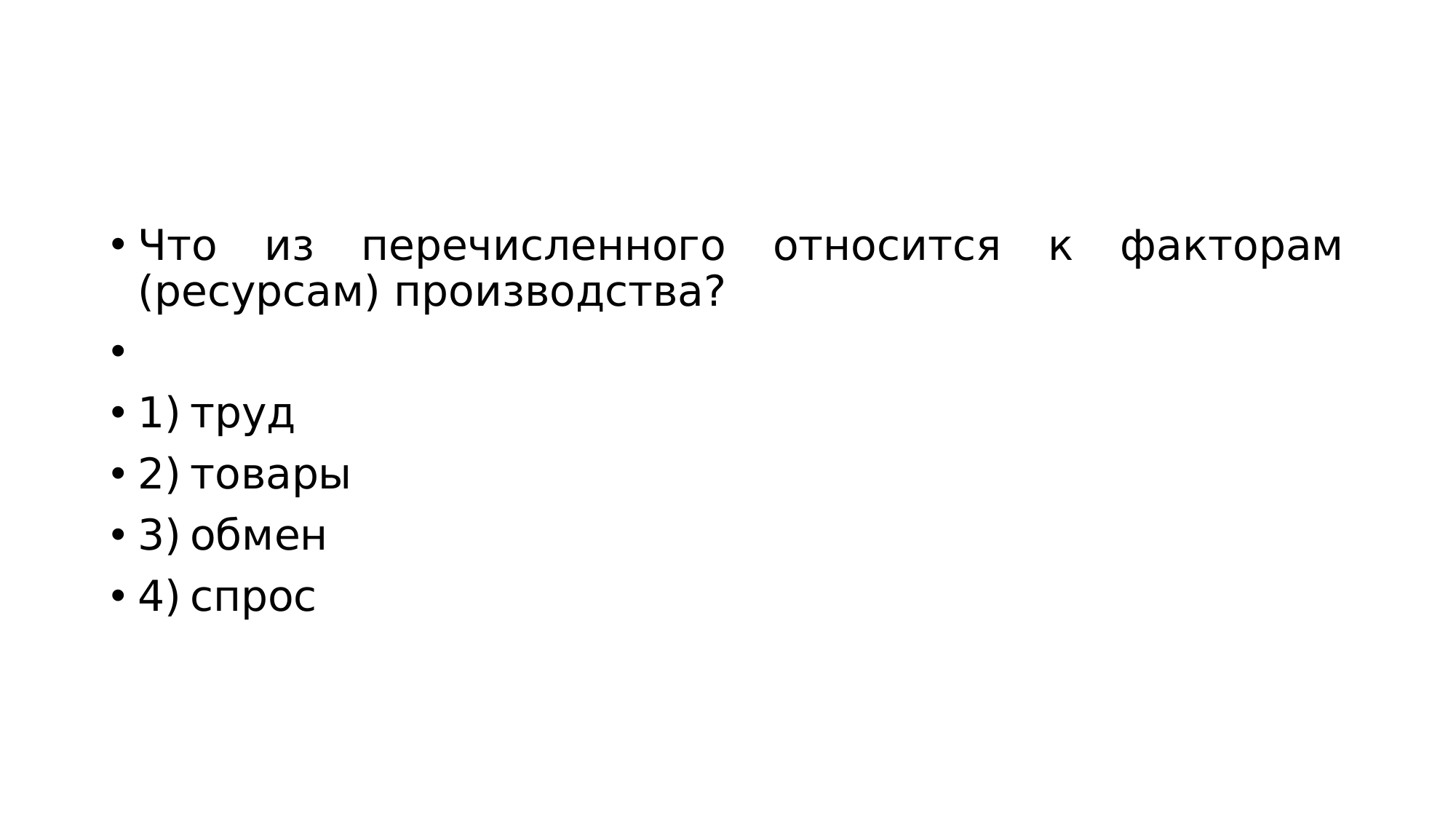

#
Что из перечисленного относится к факторам (ресурсам) производства?

1) труд
2) товары
3) обмен
4) спрос